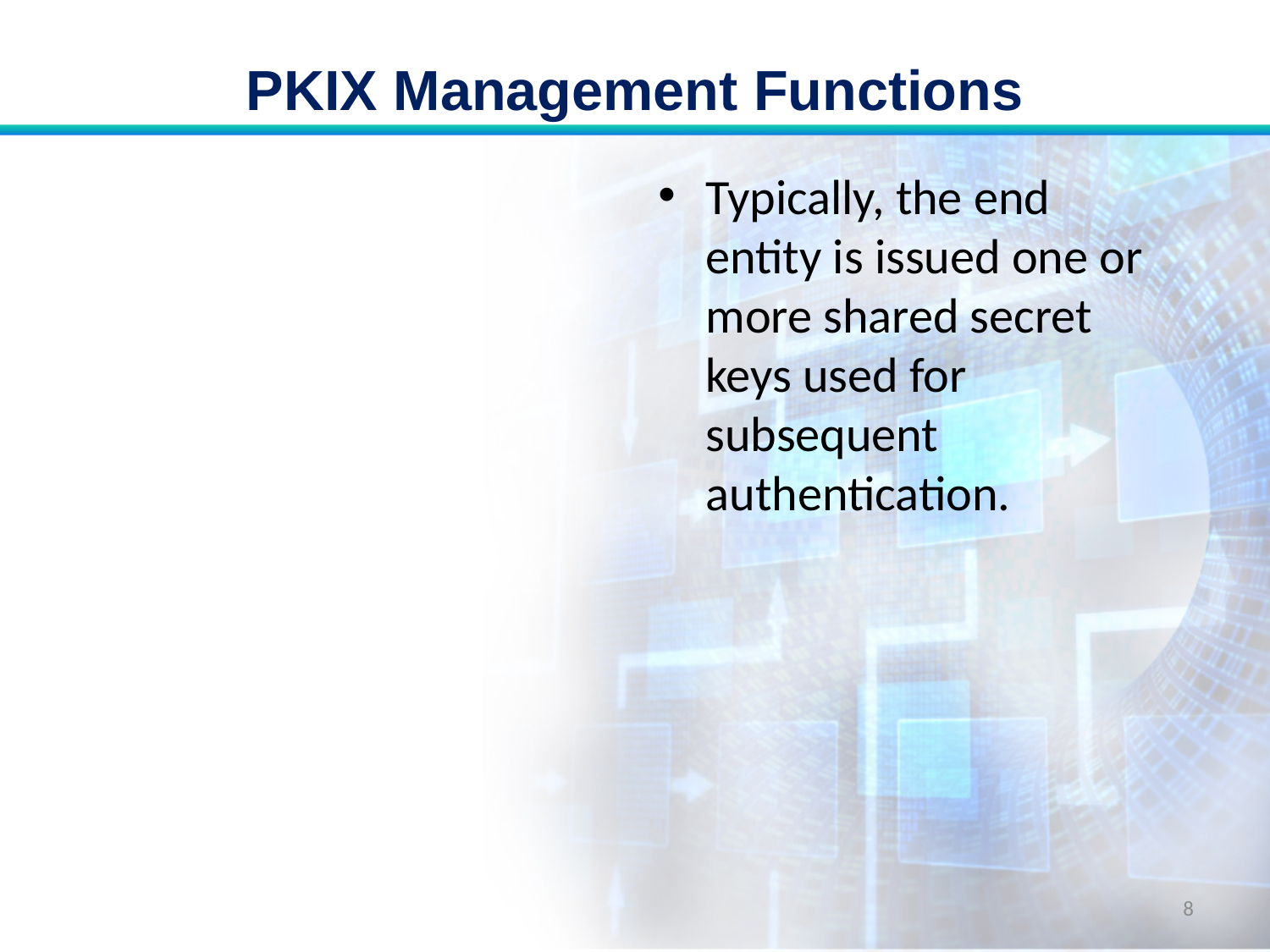

# PKIX Management Functions
Typically, the end entity is issued one or more shared secret keys used for subsequent authentication.
8